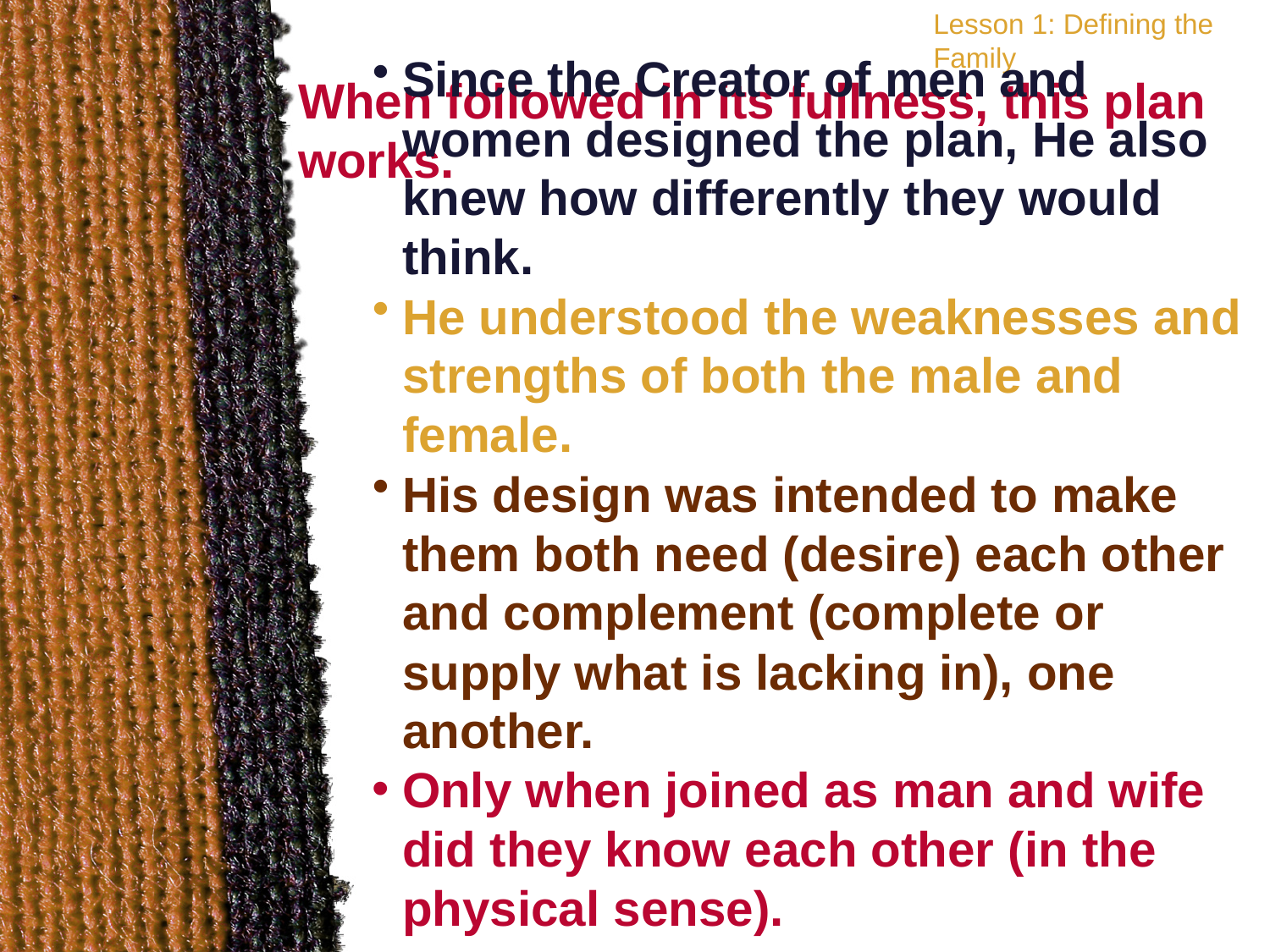

Lesson 1: Defining the Family
When followed in its fullness, this plan works.
Since the Creator of men and women designed the plan, He also knew how differently they would think.
He understood the weaknesses and strengths of both the male and female.
His design was intended to make them both need (desire) each other and complement (complete or supply what is lacking in), one another.
Only when joined as man and wife did they know each other (in the physical sense).